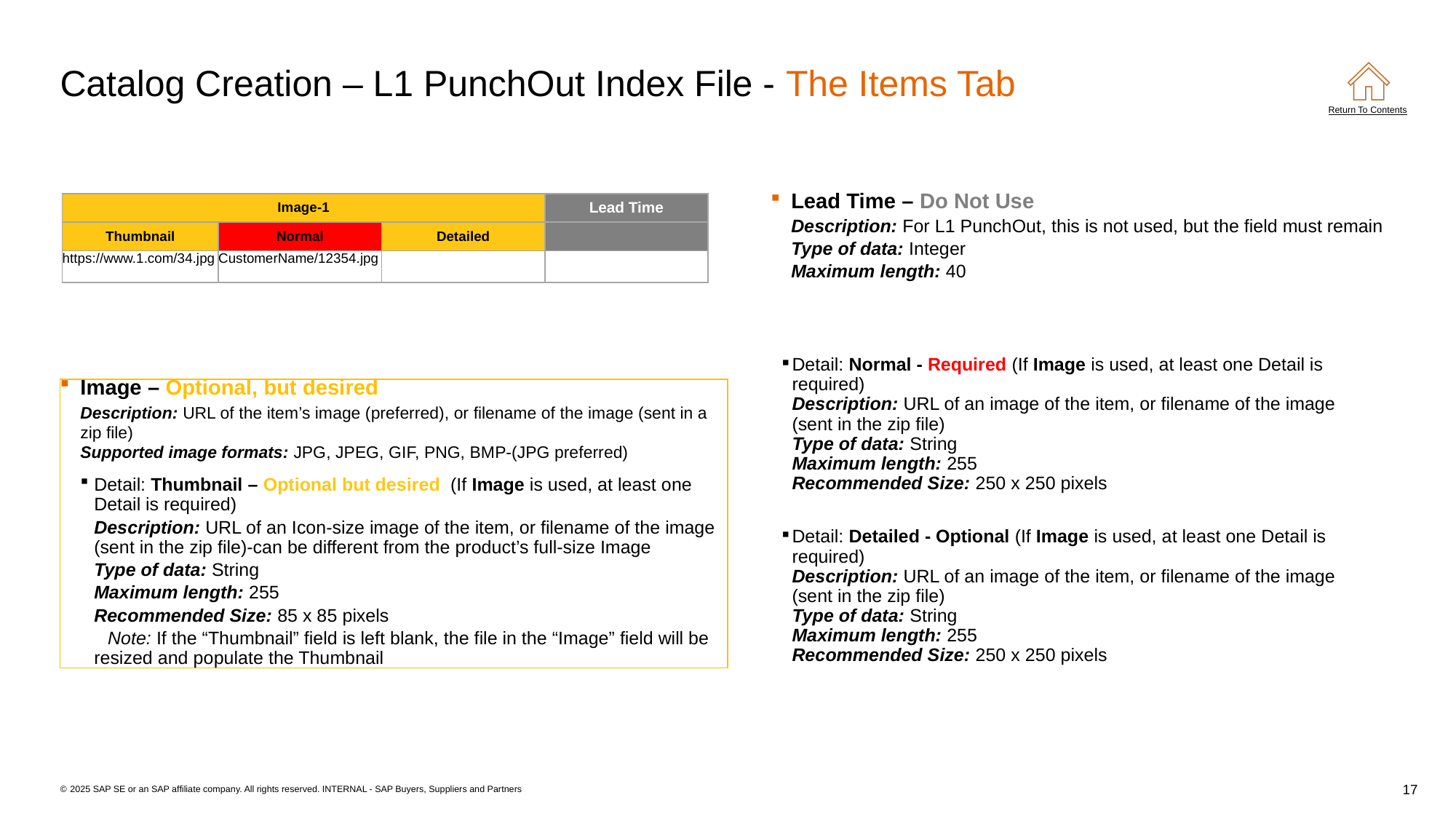

# Catalog Creation – L1 PunchOut Index File - The Items Tab
| Image-1 |  |  | Lead Time |
| --- | --- | --- | --- |
| Thumbnail | Normal | Detailed |  |
| https://www.1.com/34.jpg | CustomerName/12354.jpg |  |  |
Lead Time – Do Not Use
Description: For L1 PunchOut, this is not used, but the field must remain
Type of data: Integer
Maximum length: 40
| Detail: Normal - Required (If Image is used, at least one Detail is required) Description: URL of an image of the item, or filename of the image (sent in the zip file) Type of data: String Maximum length: 255 Recommended Size: 250 x 250 pixels |
| --- |
| Detail: Detailed - Optional (If Image is used, at least one Detail is required) Description: URL of an image of the item, or filename of the image (sent in the zip file) Type of data: String Maximum length: 255 Recommended Size: 250 x 250 pixels |
Image – Optional, but desired
Description: URL of the item’s image (preferred), or filename of the image (sent in a zip file)
Supported image formats: JPG, JPEG, GIF, PNG, BMP-(JPG preferred)
Detail: Thumbnail – Optional but desired  (If Image is used, at least one Detail is required)
Description: URL of an Icon-size image of the item, or filename of the image (sent in the zip file)-can be different from the product’s full-size Image
Type of data: String
Maximum length: 255
Recommended Size: 85 x 85 pixels
Note: If the “Thumbnail” field is left blank, the file in the “Image” field will be resized and populate the Thumbnail